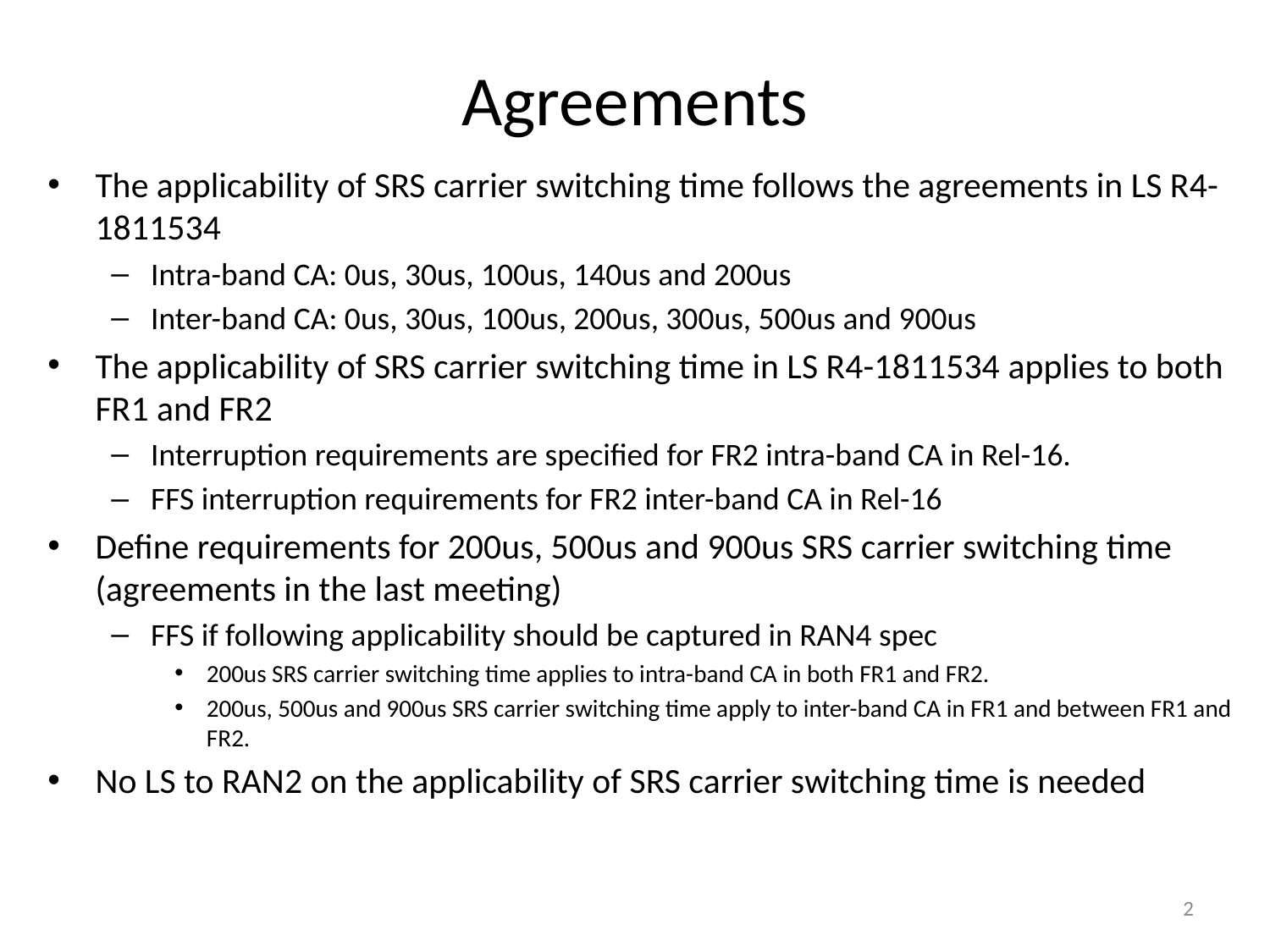

# Agreements
The applicability of SRS carrier switching time follows the agreements in LS R4-1811534
Intra-band CA: 0us, 30us, 100us, 140us and 200us
Inter-band CA: 0us, 30us, 100us, 200us, 300us, 500us and 900us
The applicability of SRS carrier switching time in LS R4-1811534 applies to both FR1 and FR2
Interruption requirements are specified for FR2 intra-band CA in Rel-16.
FFS interruption requirements for FR2 inter-band CA in Rel-16
Define requirements for 200us, 500us and 900us SRS carrier switching time (agreements in the last meeting)
FFS if following applicability should be captured in RAN4 spec
200us SRS carrier switching time applies to intra-band CA in both FR1 and FR2.
200us, 500us and 900us SRS carrier switching time apply to inter-band CA in FR1 and between FR1 and FR2.
No LS to RAN2 on the applicability of SRS carrier switching time is needed

2